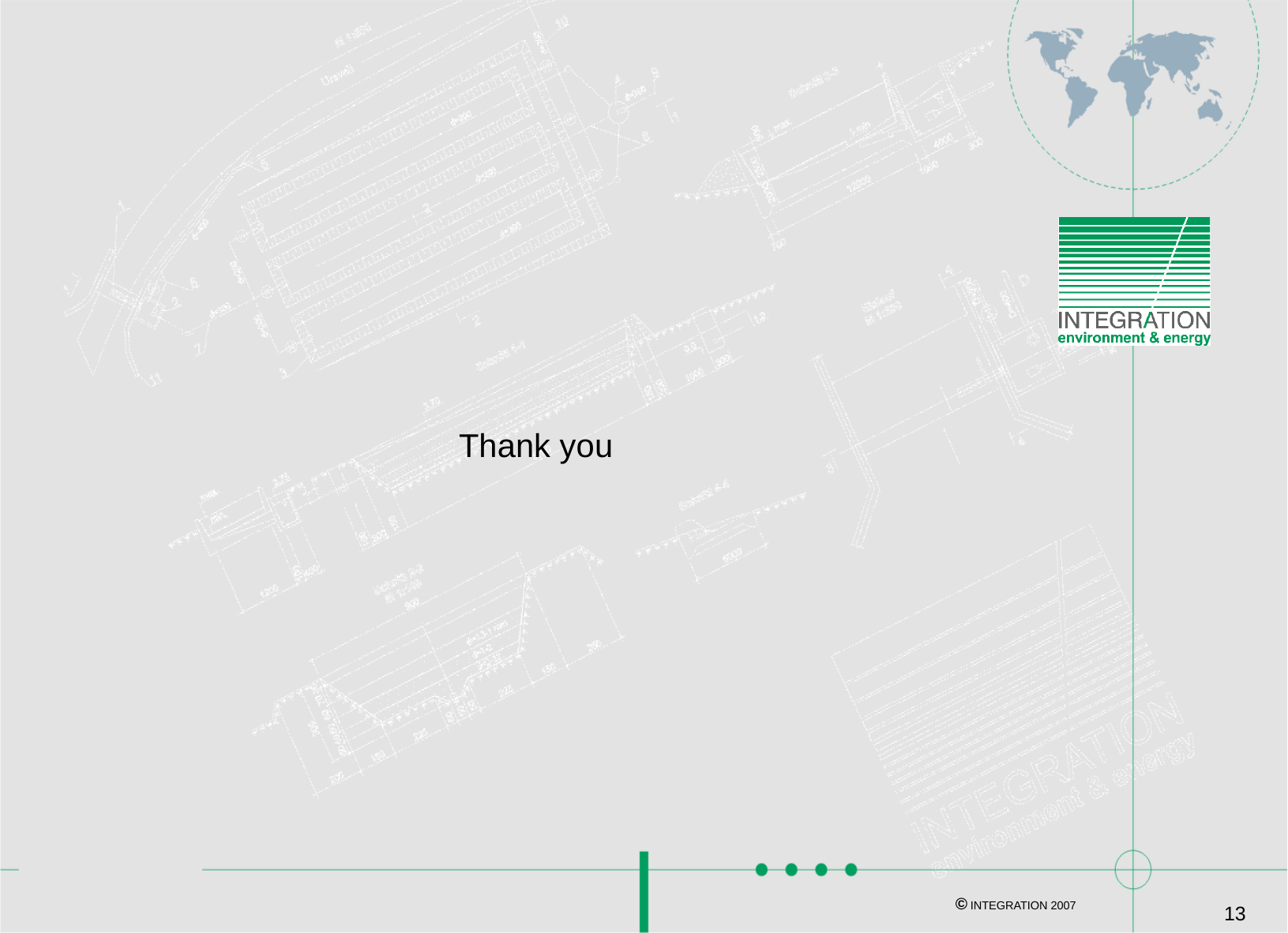

#

Thank you

© INTEGRATION 2007

13